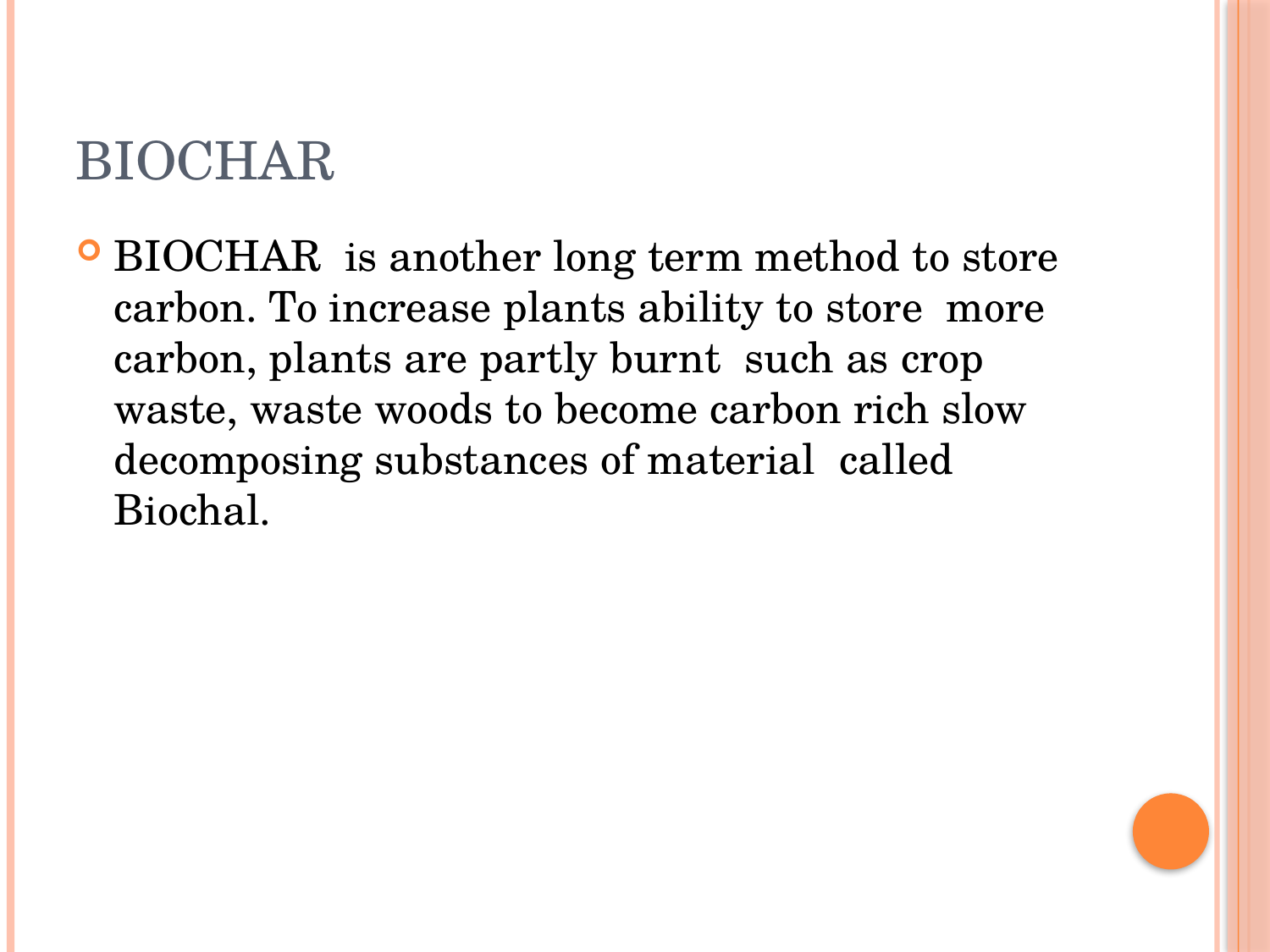

# BIOCHAR
BIOCHAR  is another long term method to store carbon. To increase plants ability to store  more carbon, plants are partly burnt  such as crop waste, waste woods to become carbon rich slow decomposing substances of material  called  Biochal.